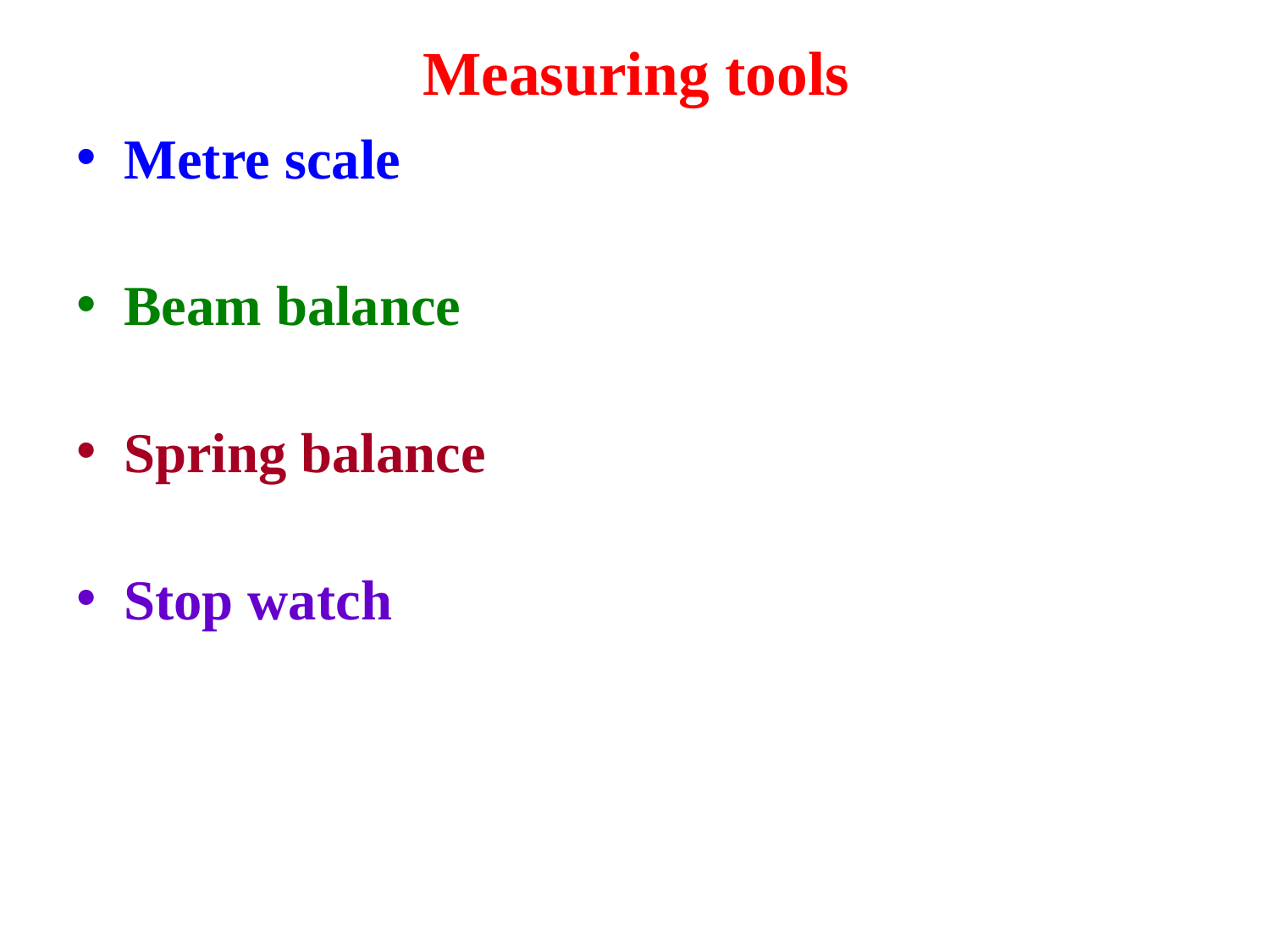

# Measuring tools
Metre scale
Beam balance
Spring balance
Stop watch